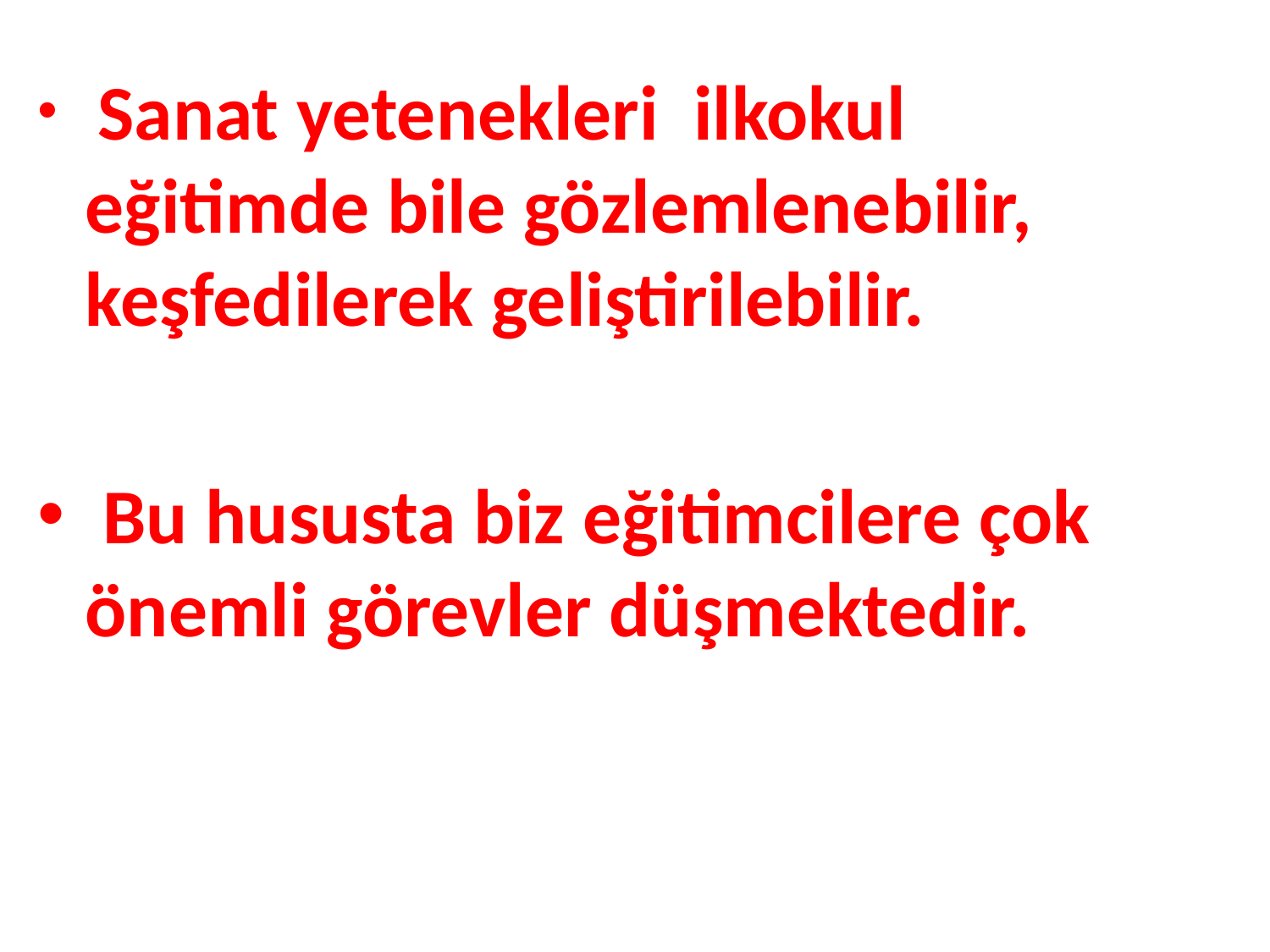

Sanat yetenekleri  ilkokul eğitimde bile gözlemlenebilir, keşfedilerek geliştirilebilir.

 Bu hususta biz eğitimcilere çok önemli görevler düşmektedir.